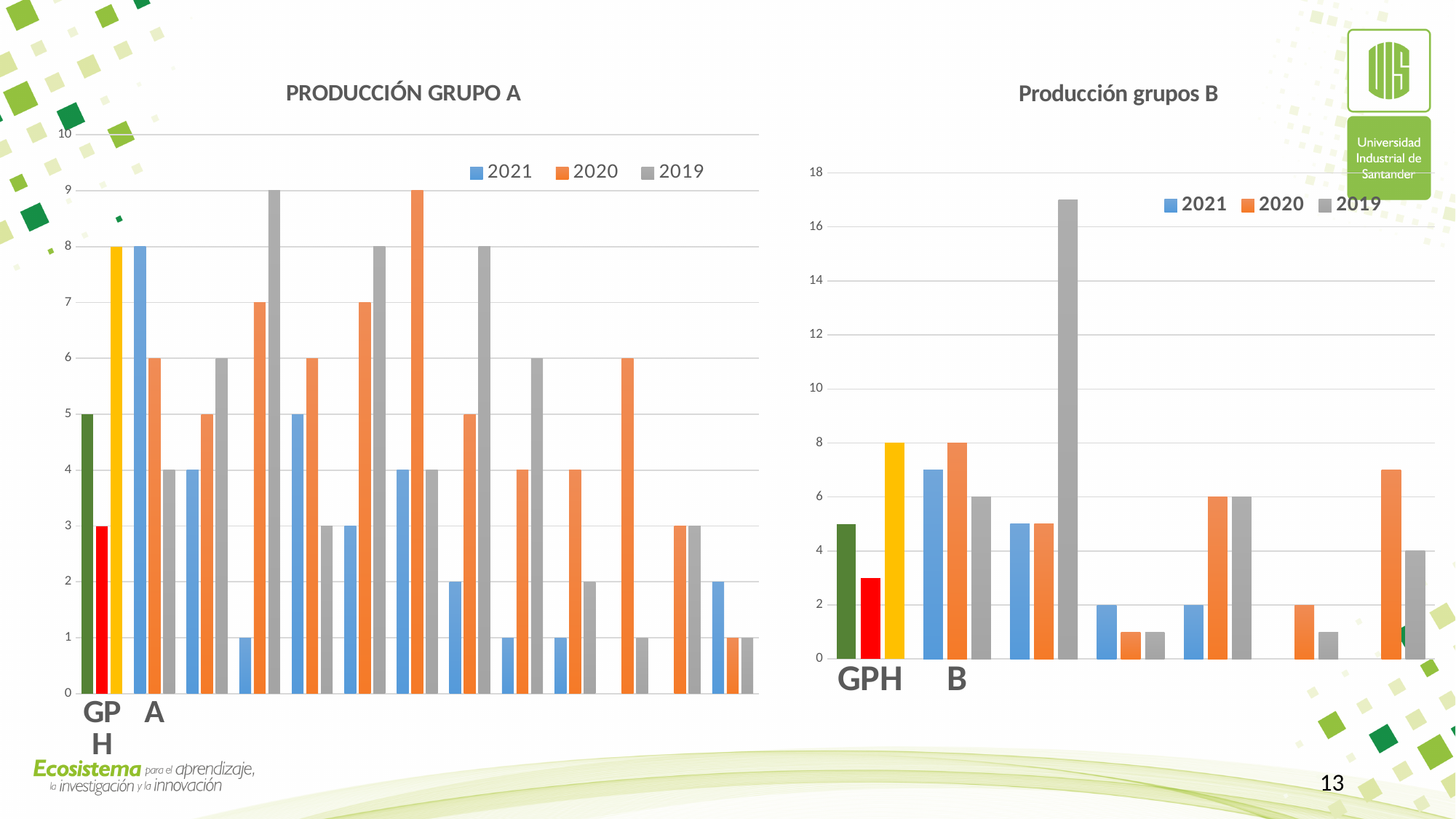

### Chart: PRODUCCIÓN GRUPO A

| Category | 2021 | 2020 | 2019 |
|---|---|---|---|
| GPH | 5.0 | 3.0 | 8.0 |
| A | 8.0 | 6.0 | 4.0 |

### Chart: Producción grupos B

| Category | 2021 | 2020 | 2019 |
|---|---|---|---|
| GPH | 5.0 | 3.0 | 8.0 |
| B | 7.0 | 8.0 | 6.0 |
13